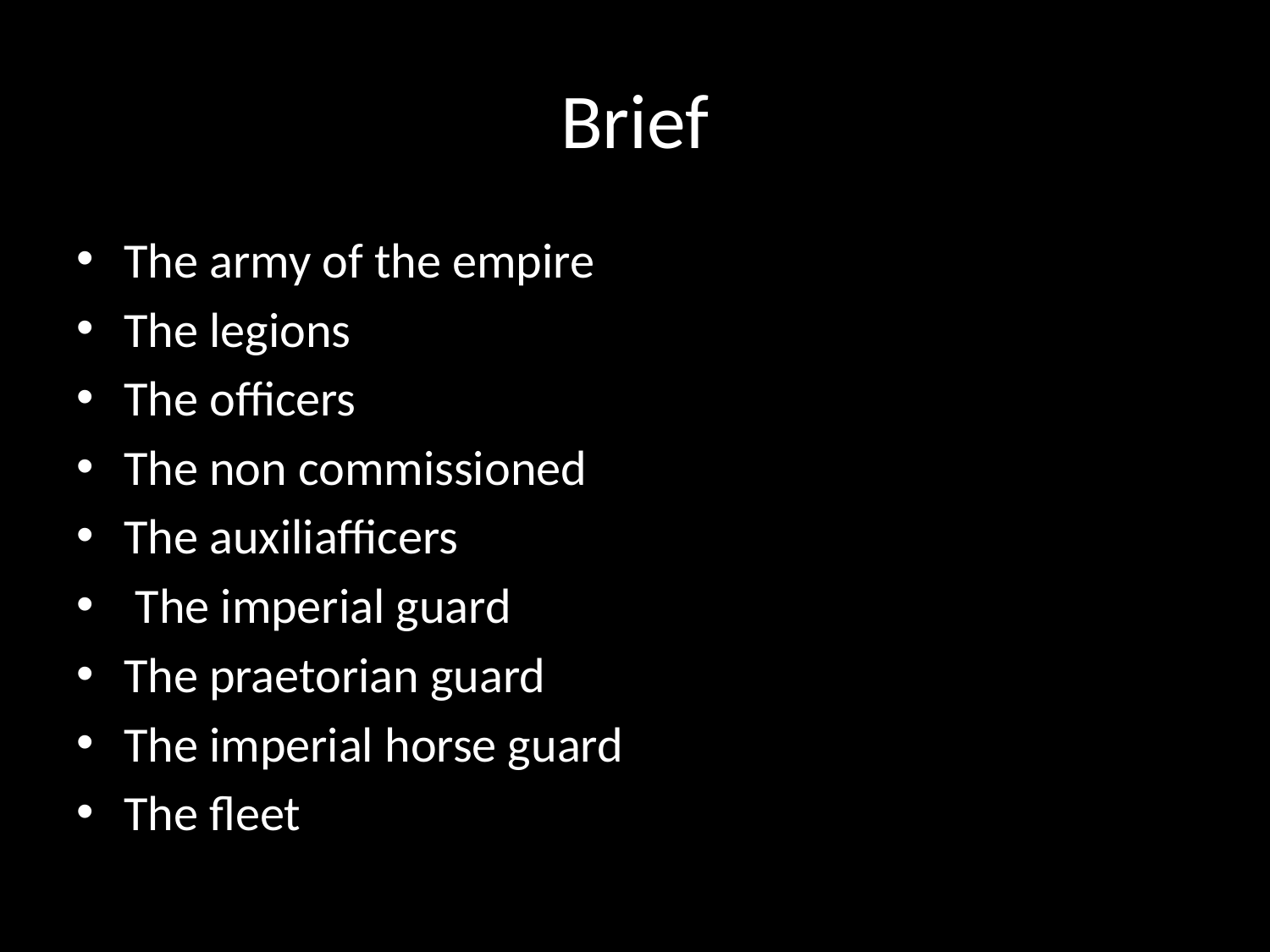

# Brief
The army of the empire
The legions
The officers
The non commissioned
The auxiliafficers
 The imperial guard
The praetorian guard
The imperial horse guard
The fleet